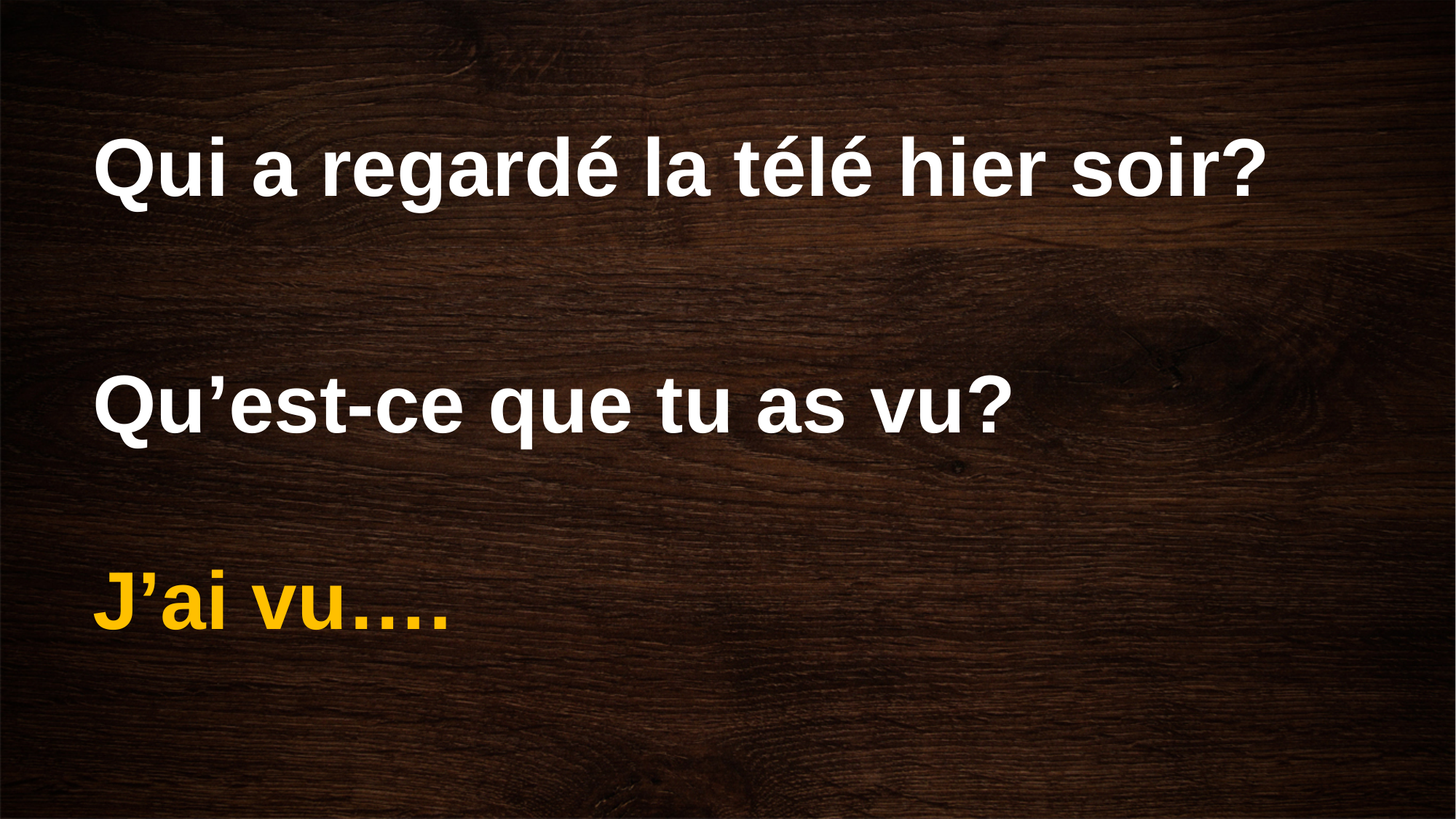

Qui a regardé la télé hier soir?
Qu’est-ce que tu as vu?

J’ai vu….